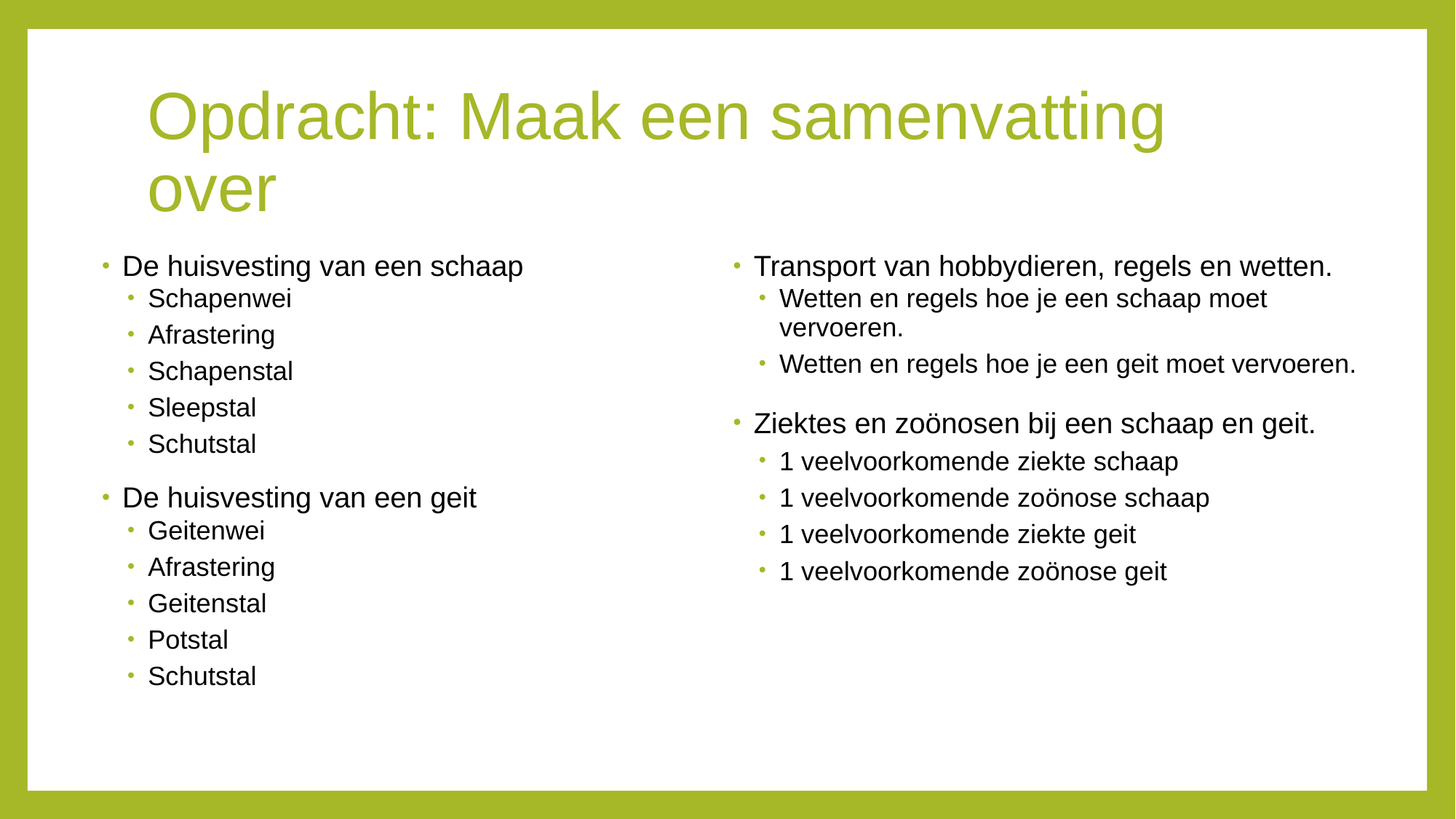

# Opdracht: Maak een samenvatting over
De huisvesting van een schaap
Schapenwei
Afrastering
Schapenstal
Sleepstal
Schutstal
De huisvesting van een geit
Geitenwei
Afrastering
Geitenstal
Potstal
Schutstal

Transport van hobbydieren, regels en wetten.
Wetten en regels hoe je een schaap moet vervoeren.
Wetten en regels hoe je een geit moet vervoeren.
Ziektes en zoönosen bij een schaap en geit.
1 veelvoorkomende ziekte schaap
1 veelvoorkomende zoönose schaap
1 veelvoorkomende ziekte geit
1 veelvoorkomende zoönose geit